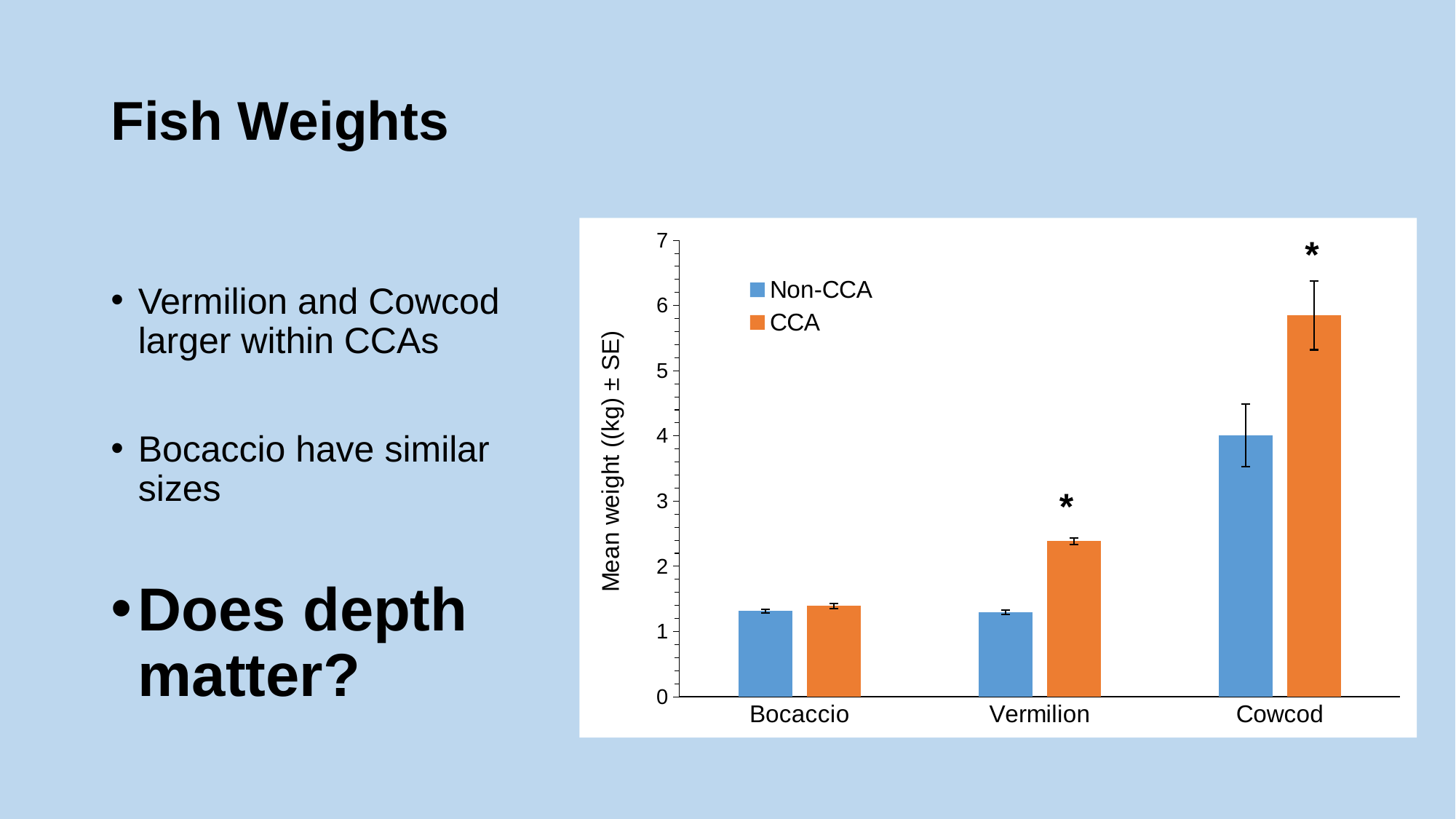

# Fish Weights

Vermilion and Cowcod larger within CCAs

Bocaccio have similar sizes

Does depth matter?

### Chart

| Category | Non-CCA | CCA |
|---|---|---|
| Bocaccio | 1.3136749633967766 | 1.394421574344026 |
| Vermilion | 1.296618260527351 | 2.3862289263531498 |
| Cowcod | 4.007297326181386 | 5.849130452543065 |
*
*